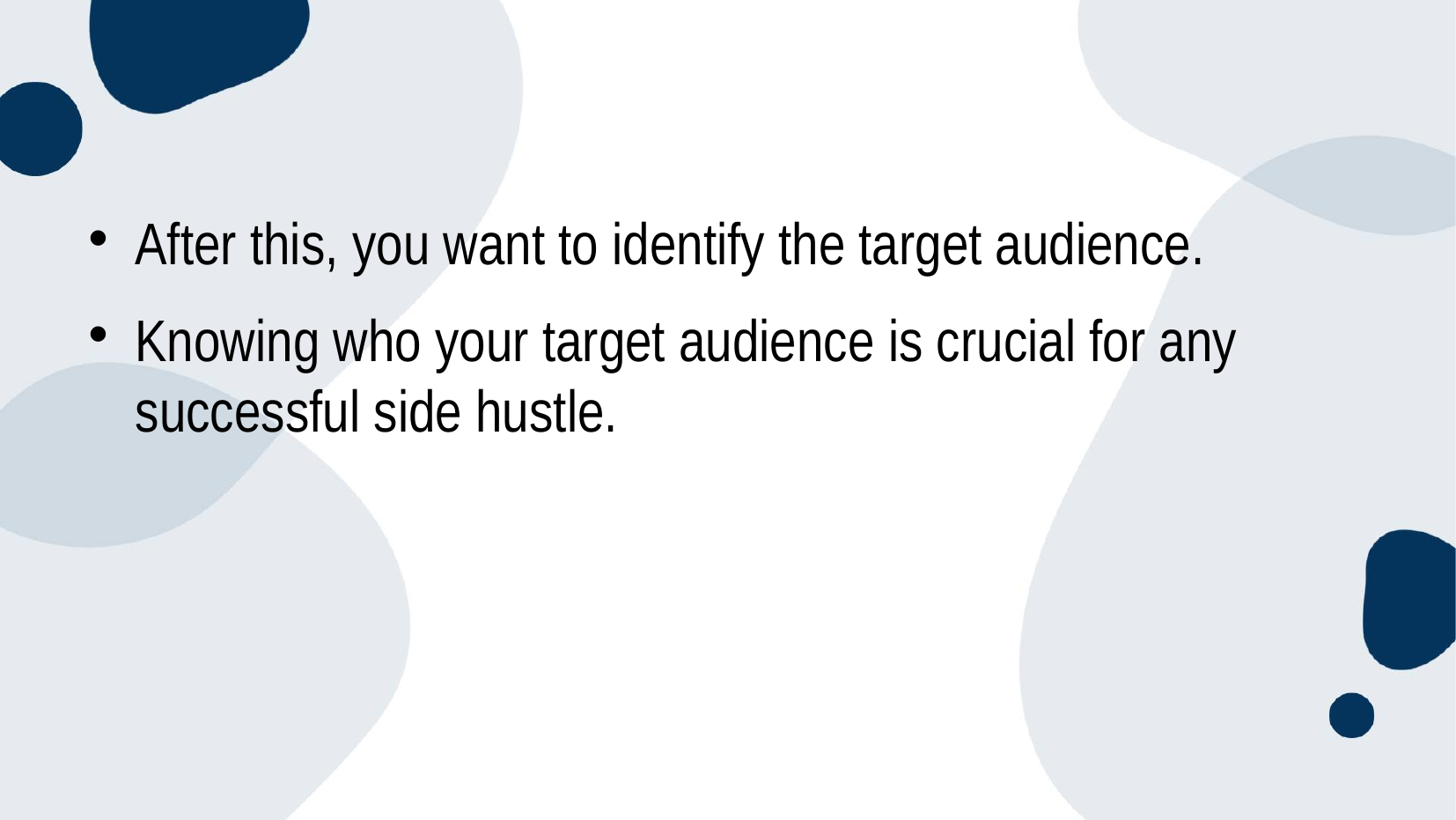

#
After this, you want to identify the target audience.
Knowing who your target audience is crucial for any successful side hustle.